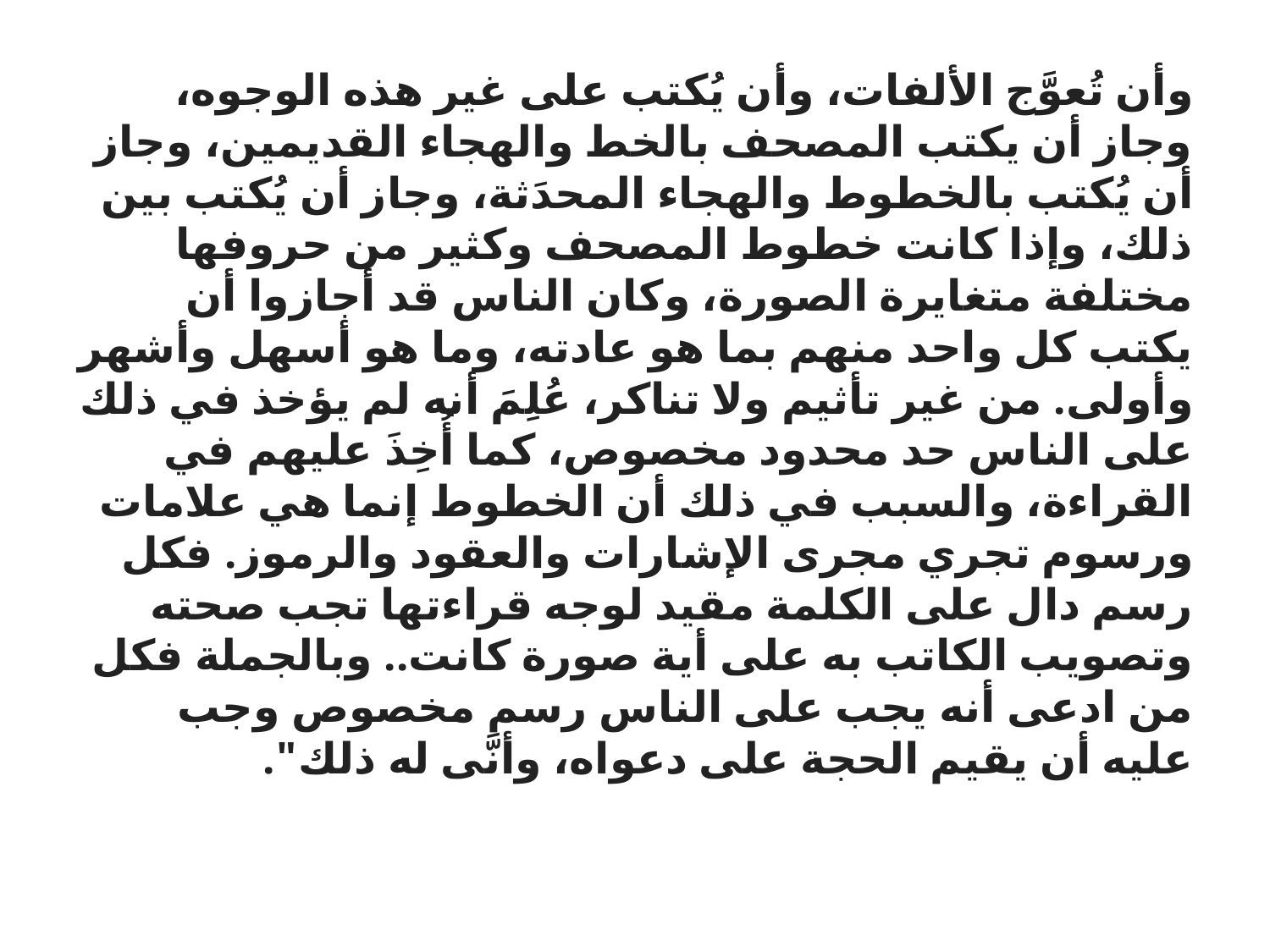

وأن تُعوَّج الألفات، وأن يُكتب على غير هذه الوجوه، وجاز أن يكتب المصحف بالخط والهجاء القديمين، وجاز أن يُكتب بالخطوط والهجاء المحدَثة، وجاز أن يُكتب بين ذلك، وإذا كانت خطوط المصحف وكثير من حروفها مختلفة متغايرة الصورة، وكان الناس قد أجازوا أن يكتب كل واحد منهم بما هو عادته، وما هو أسهل وأشهر وأولى. من غير تأثيم ولا تناكر، عُلِمَ أنه لم يؤخذ في ذلك على الناس حد محدود مخصوص، كما أُخِذَ عليهم في القراءة، والسبب في ذلك أن الخطوط إنما هي علامات ورسوم تجري مجرى الإشارات والعقود والرموز. فكل رسم دال على الكلمة مقيد لوجه قراءتها تجب صحته وتصويب الكاتب به على أية صورة كانت.. وبالجملة فكل من ادعى أنه يجب على الناس رسم مخصوص وجب عليه أن يقيم الحجة على دعواه، وأنَّى له ذلك".